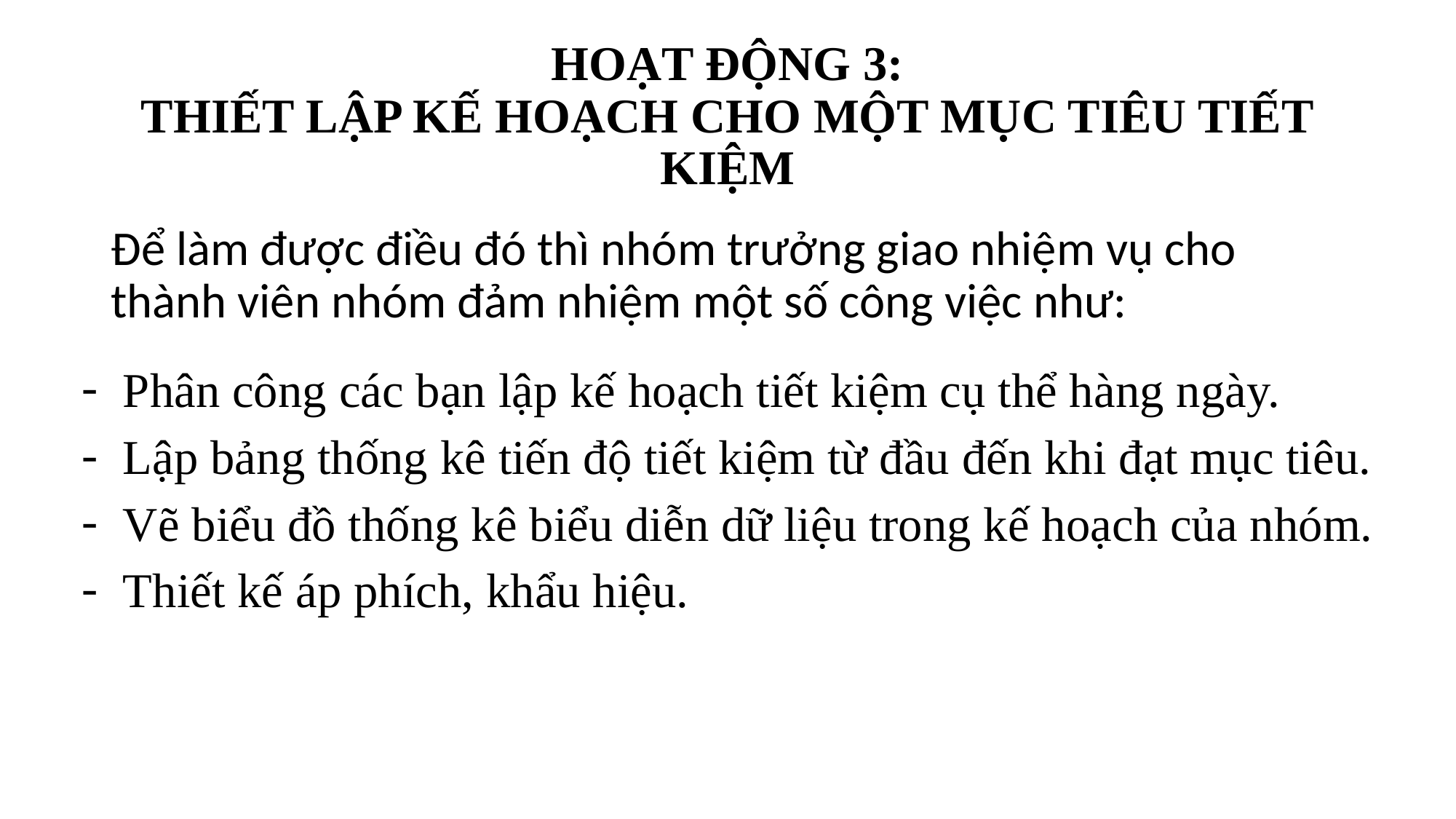

# HOẠT ĐỘNG 3: THIẾT LẬP KẾ HOẠCH CHO MỘT MỤC TIÊU TIẾT KIỆM
Để làm được điều đó thì nhóm trưởng giao nhiệm vụ cho thành viên nhóm đảm nhiệm một số công việc như:
Phân công các bạn lập kế hoạch tiết kiệm cụ thể hàng ngày.
Lập bảng thống kê tiến độ tiết kiệm từ đầu đến khi đạt mục tiêu.
Vẽ biểu đồ thống kê biểu diễn dữ liệu trong kế hoạch của nhóm.
Thiết kế áp phích, khẩu hiệu.